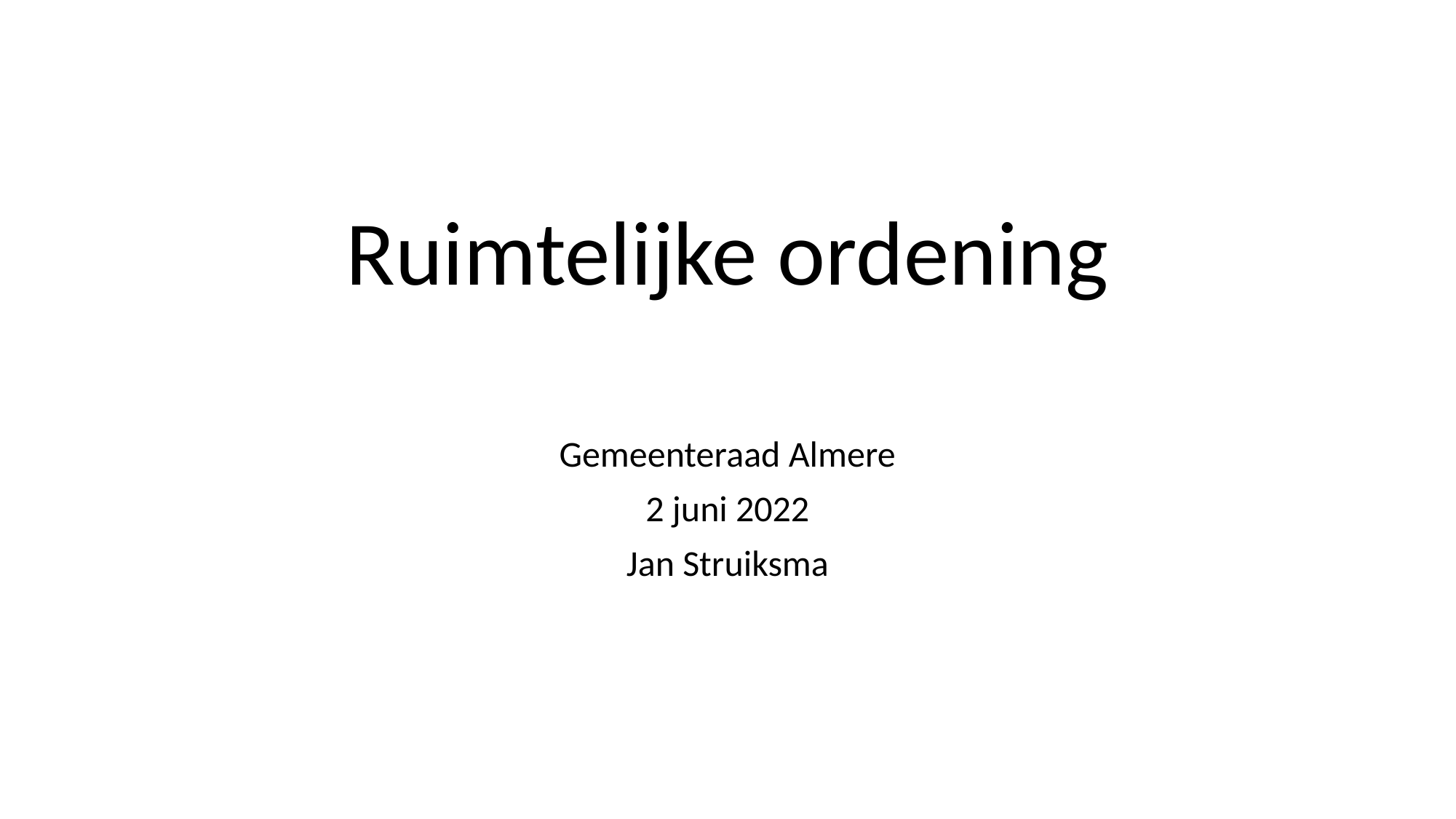

# Ruimtelijke ordening
Gemeenteraad Almere
2 juni 2022
Jan Struiksma